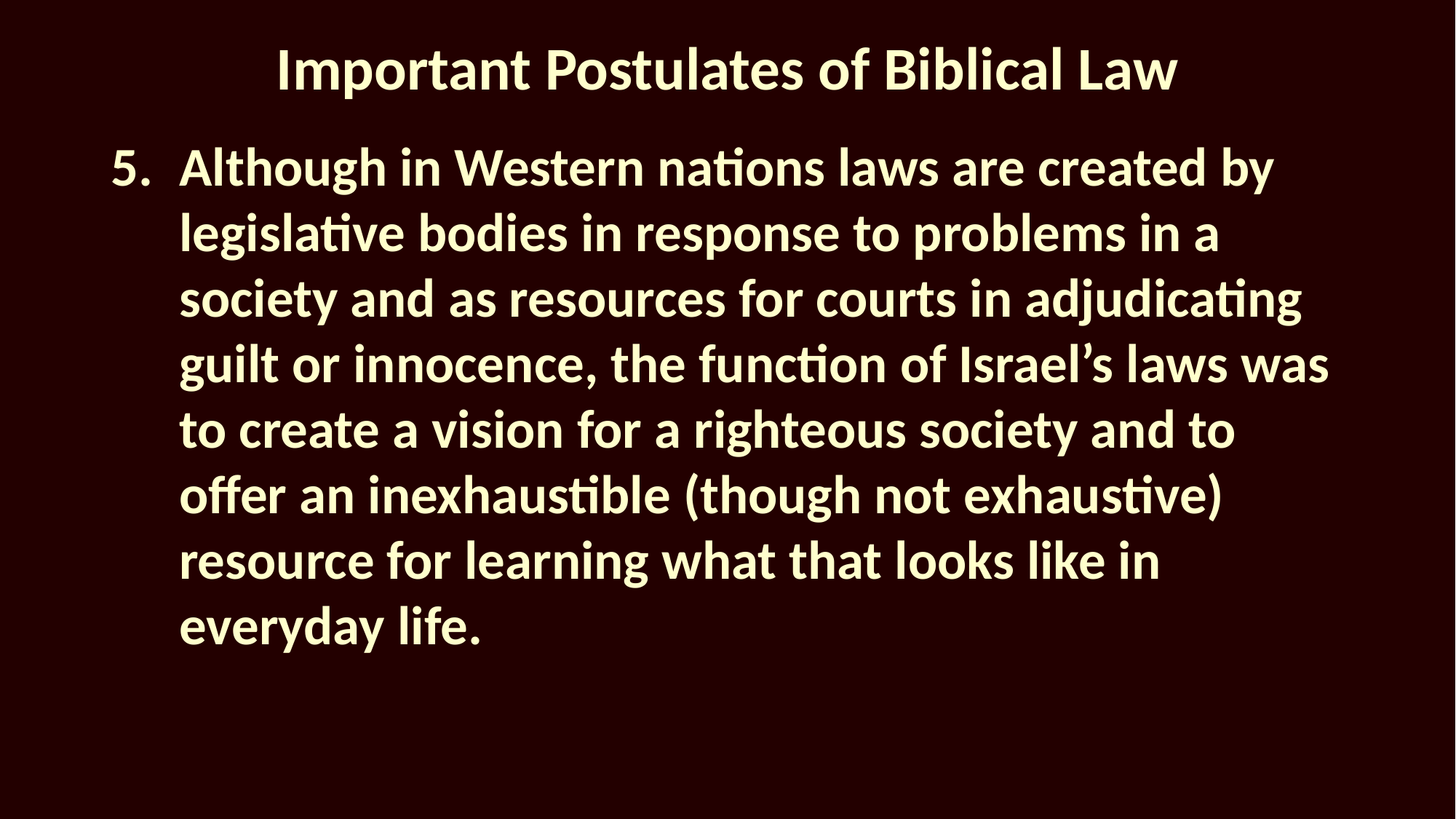

# Important Postulates of Biblical Law
5.	Although in Western nations laws are created by legislative bodies in response to problems in a society and as resources for courts in adjudicating guilt or innocence, the function of Israel’s laws was to create a vision for a righteous society and to offer an inexhaustible (though not exhaustive) resource for learning what that looks like in everyday life.